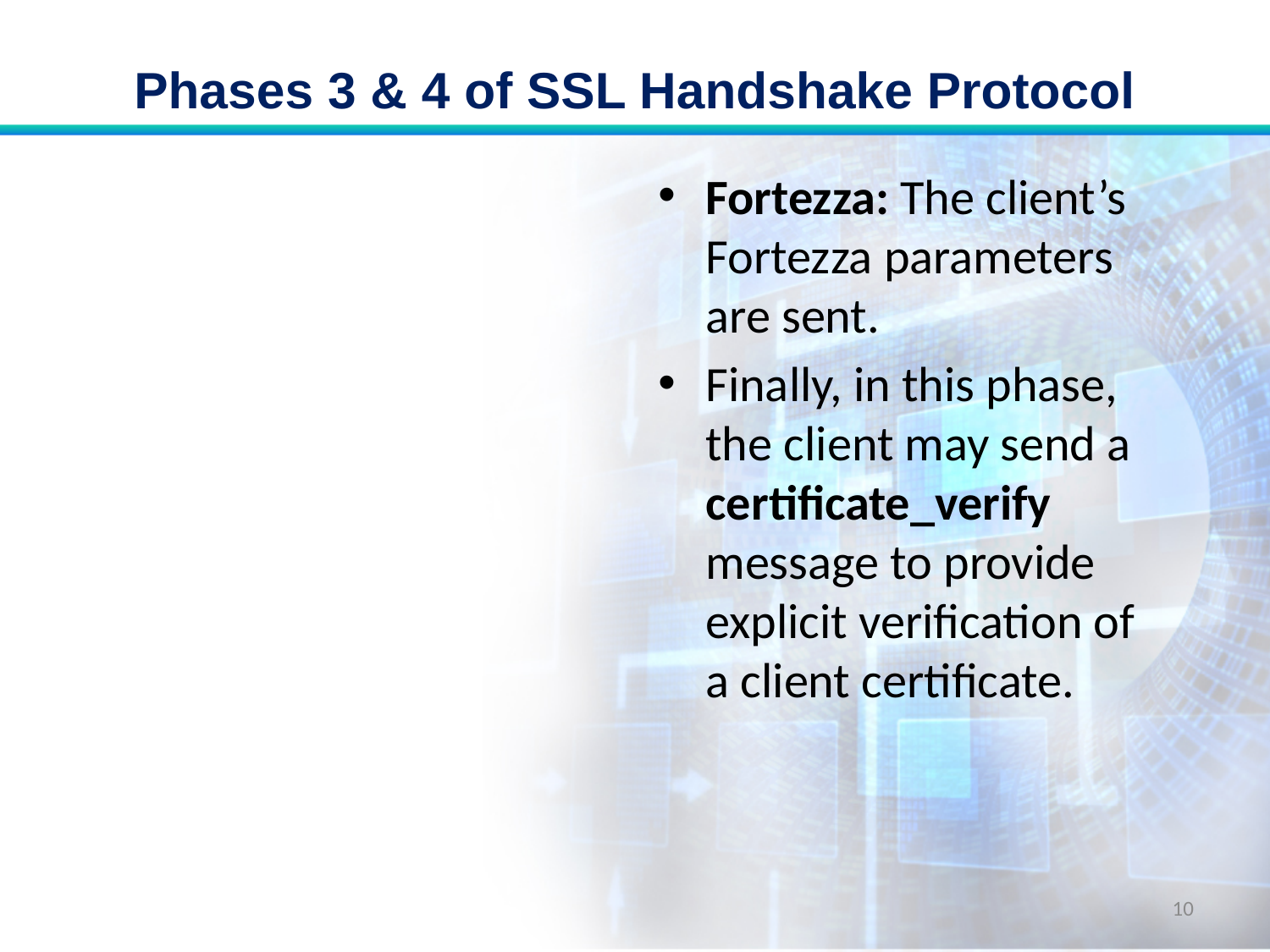

# Phases 3 & 4 of SSL Handshake Protocol
Fortezza: The client’s Fortezza parameters are sent.
Finally, in this phase, the client may send a certificate_verify message to provide explicit verification of a client certificate.
10